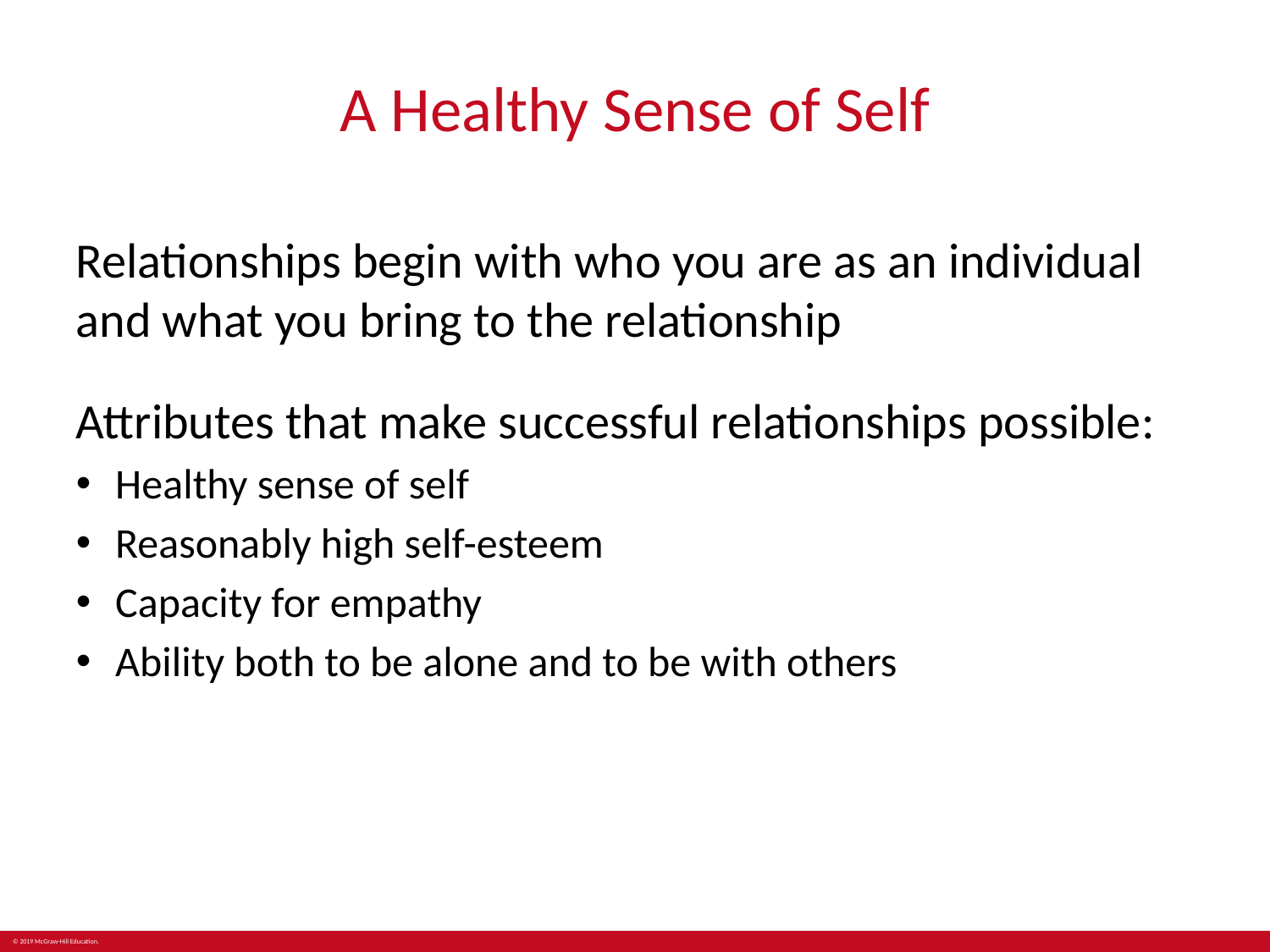

# A Healthy Sense of Self
Relationships begin with who you are as an individual and what you bring to the relationship
Attributes that make successful relationships possible:
Healthy sense of self
Reasonably high self-esteem
Capacity for empathy
Ability both to be alone and to be with others